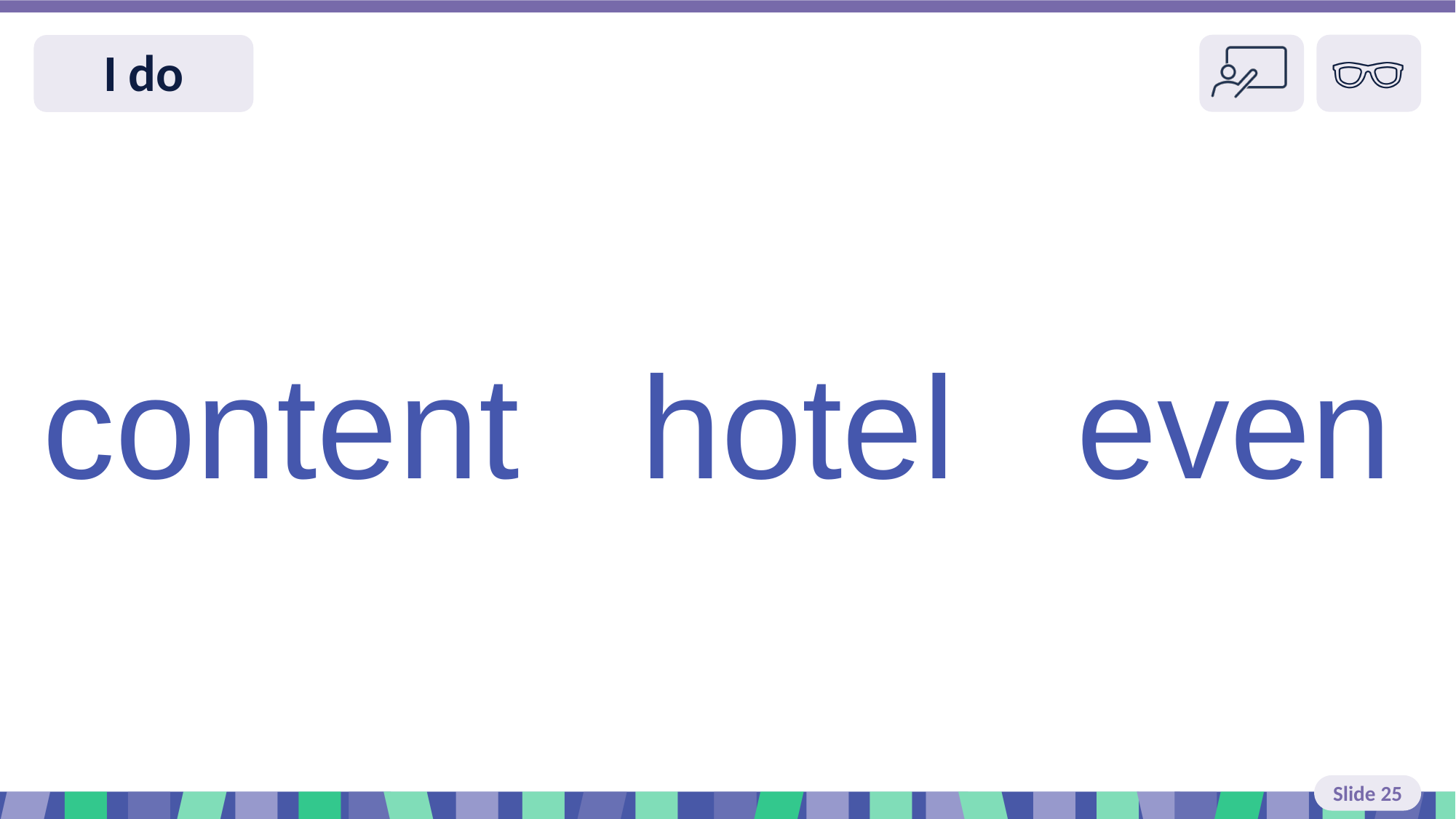

Slide 25 I do
content   hotel   even